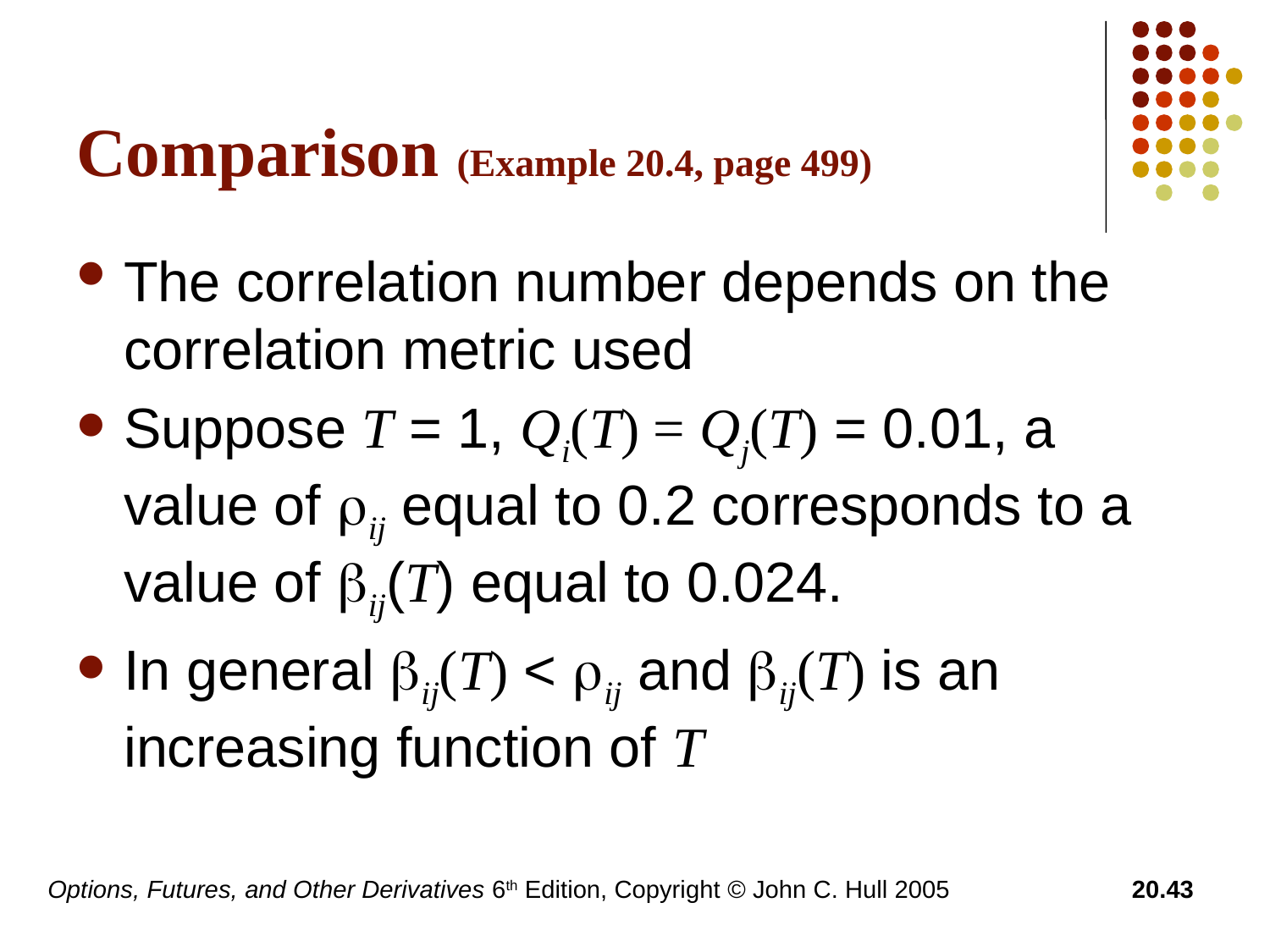

# Comparison (Example 20.4, page 499)
The correlation number depends on the correlation metric used
Suppose T = 1, Qi(T) = Qj(T) = 0.01, a value of ρij equal to 0.2 corresponds to a value of βij(T) equal to 0.024.
In general βij(T) < ρij and βij(T) is an increasing function of T
Options, Futures, and Other Derivatives 6th Edition, Copyright © John C. Hull 2005
20.43